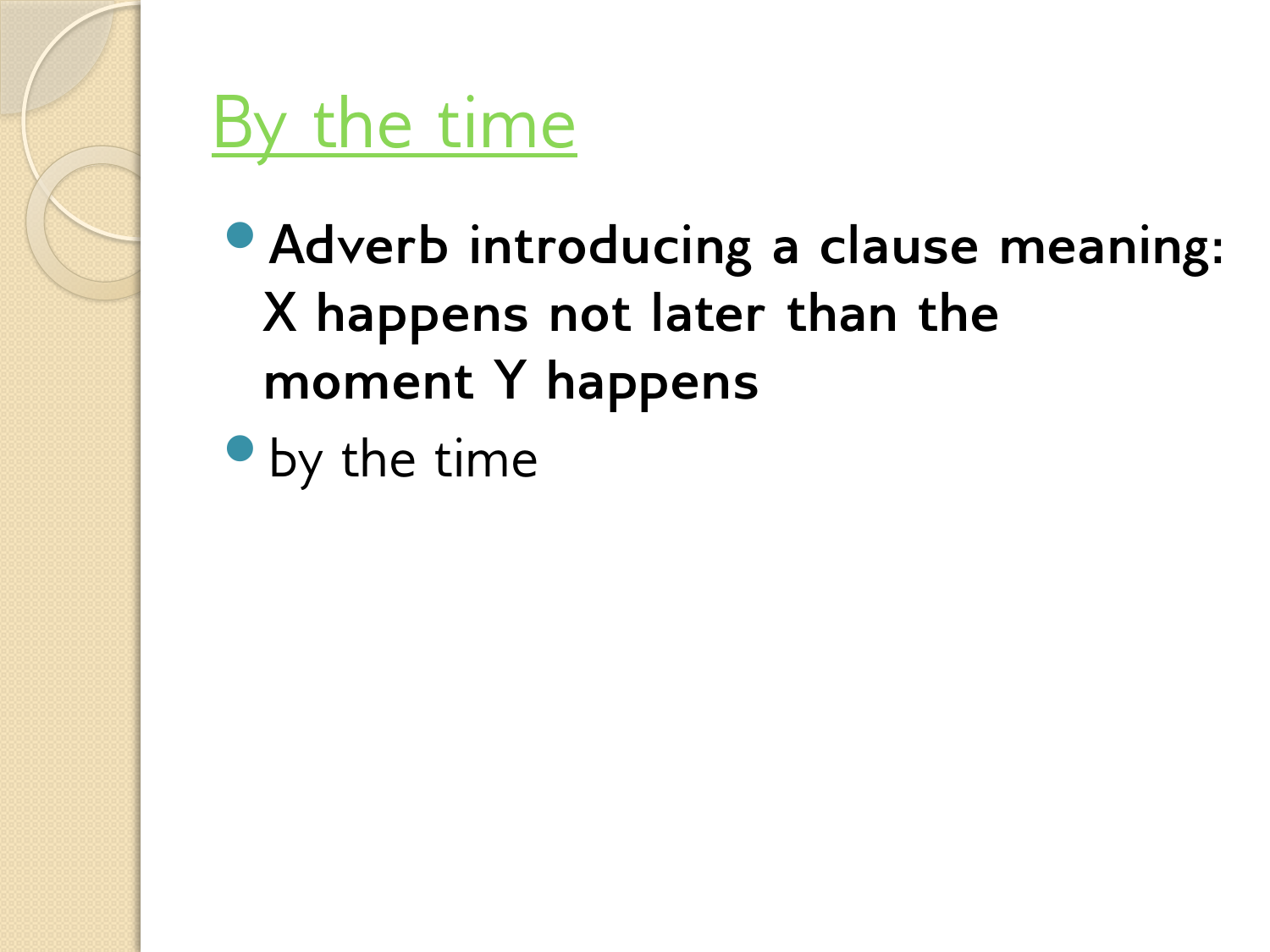

# By the time
Adverb introducing a clause meaning: X happens not later than the moment Y happens
by the time